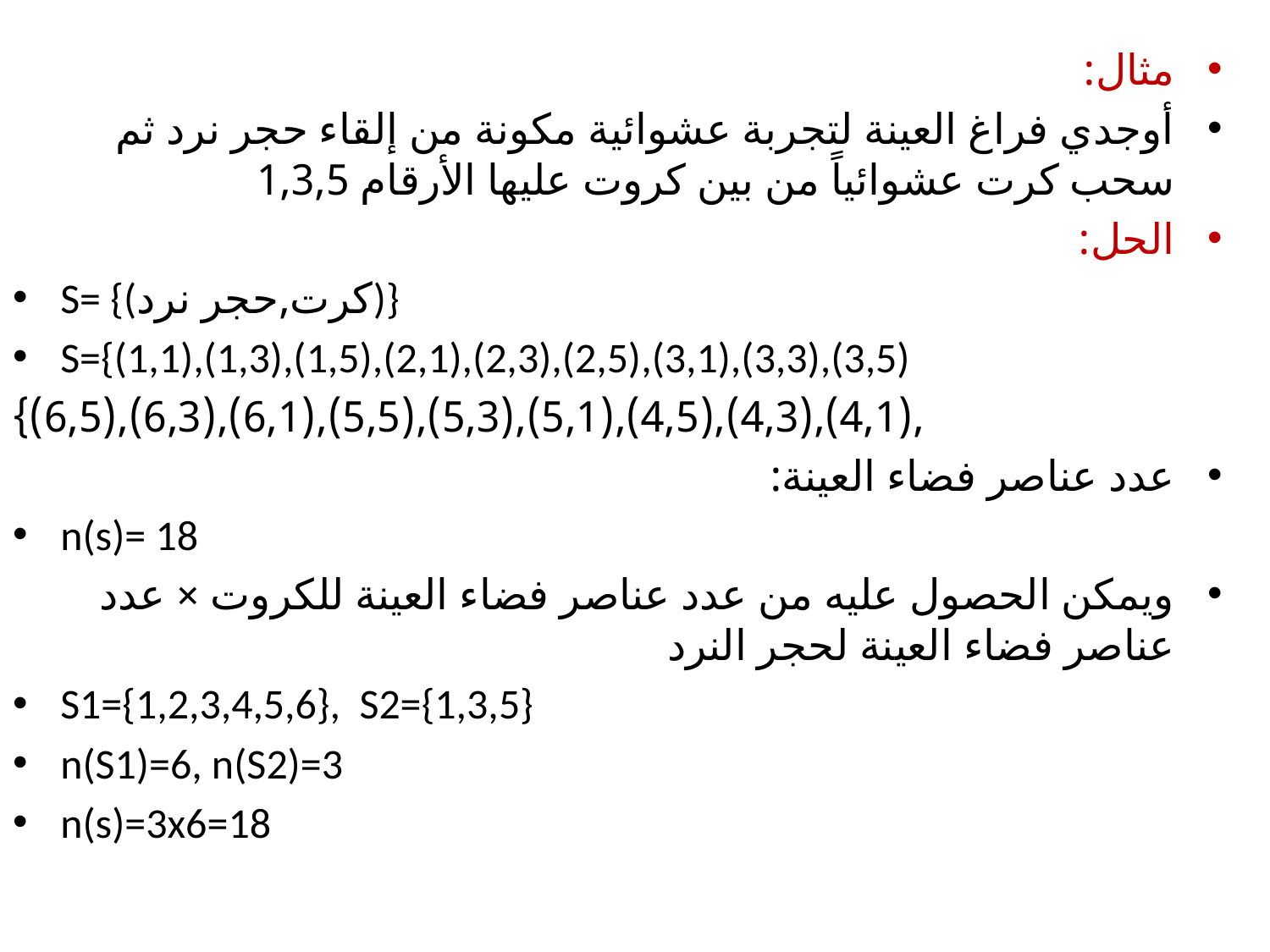

مثال:
أوجدي فراغ العينة لتجربة عشوائية مكونة من إلقاء حجر نرد ثم سحب كرت عشوائياً من بين كروت عليها الأرقام 1,3,5
الحل:
S= {(كرت,حجر نرد)}
S={(1,1),(1,3),(1,5),(2,1),(2,3),(2,5),(3,1),(3,3),(3,5)
,(4,1),(4,3),(4,5),(5,1),(5,3),(5,5),(6,1),(6,3),(6,5)}
عدد عناصر فضاء العينة:
n(s)= 18
ويمكن الحصول عليه من عدد عناصر فضاء العينة للكروت × عدد عناصر فضاء العينة لحجر النرد
S1={1,2,3,4,5,6},  S2={1,3,5}
n(S1)=6, n(S2)=3
n(s)=3x6=18